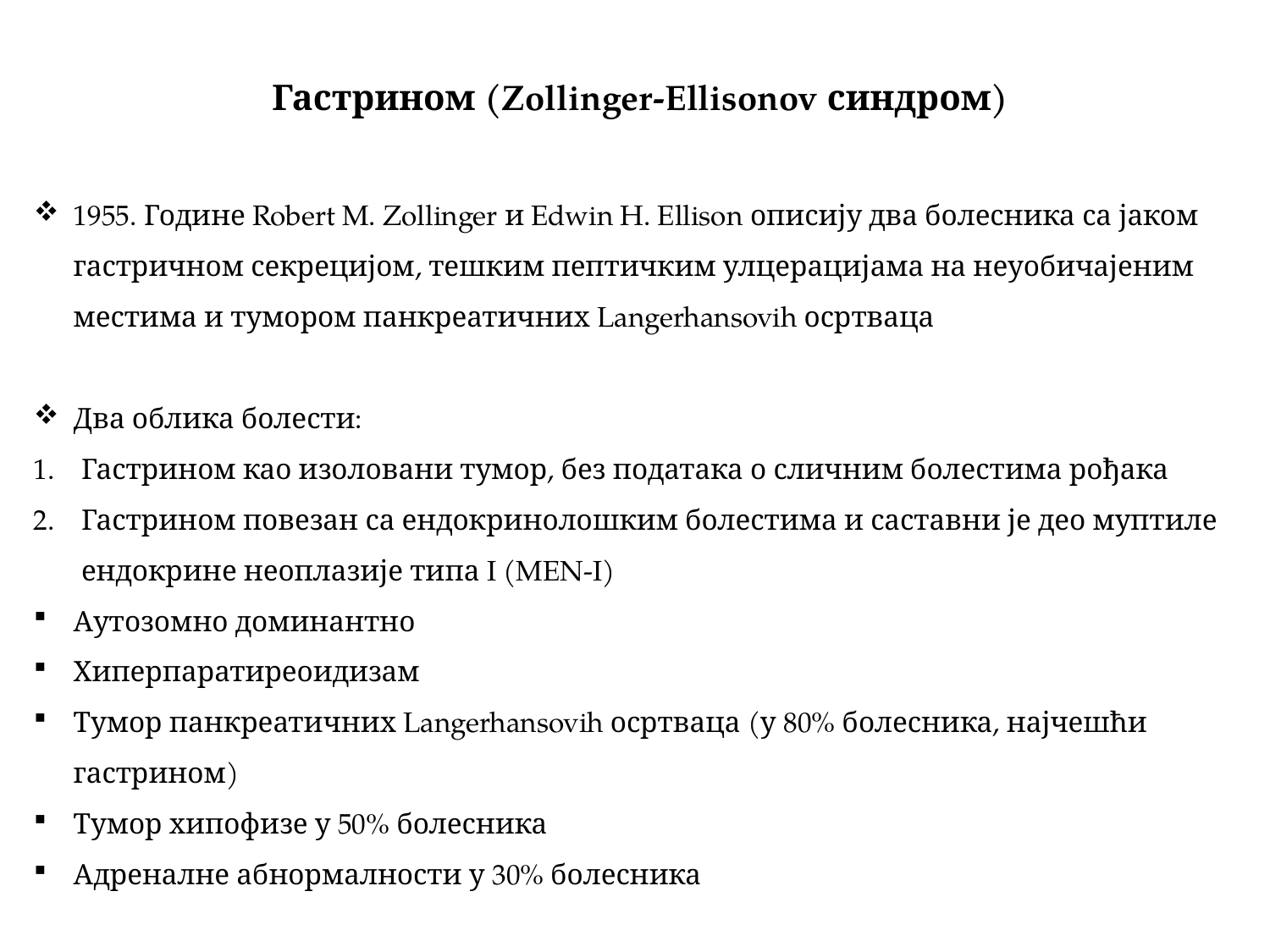

Гастрином (Zollinger-Ellisonov синдром)

1955. Године Robert M. Zollinger и Edwin H. Ellison описију два болесника са јаком гастричном секрецијом, тешким пептичким улцерацијама на неуобичајеним местима и тумором панкреатичних Langerhansovih осртваца

Два облика болести:
Гастрином као изоловани тумор, без података о сличним болестима рођака
Гастрином повезан са ендокринолошким болестима и саставни је део муптиле ендокрине неоплазије типа I (MEN-I)
Аутозомно доминантно
Хиперпаратиреоидизам
Тумор панкреатичних Langerhansovih осртваца (у 80% болесника, најчешћи гастрином)
Тумор хипофизе у 50% болесника
Адреналне абнормалности у 30% болесника